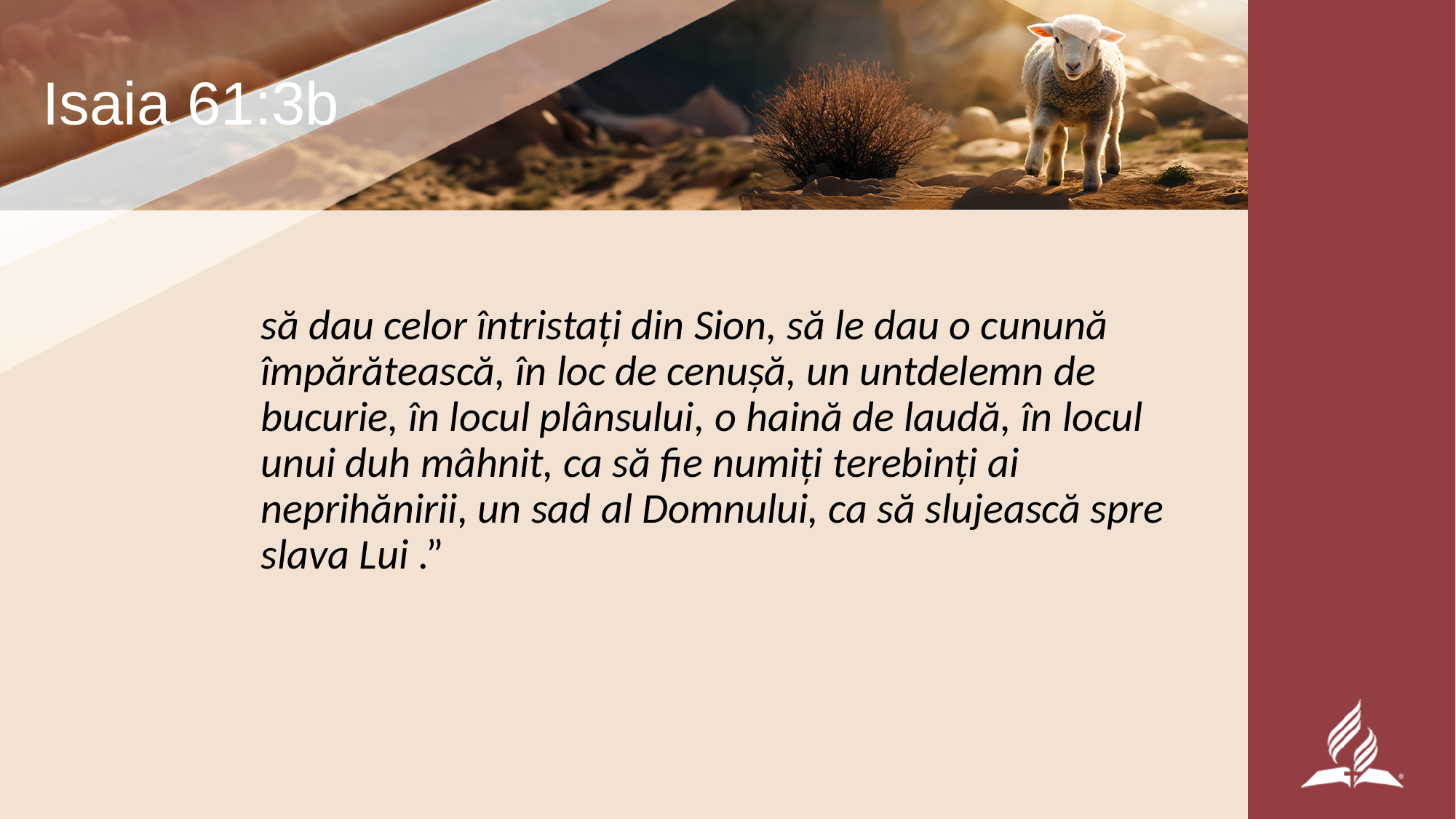

# Isaia 61:3b

să dau celor întristați din Sion, să le dau o cunună împărătească, în loc de cenușă, un untdelemn de bucurie, în locul plânsului, o haină de laudă, în locul unui duh mâhnit, ca să fie numiți terebinți ai neprihănirii, un sad al Domnului, ca să slujească spre slava Lui .”